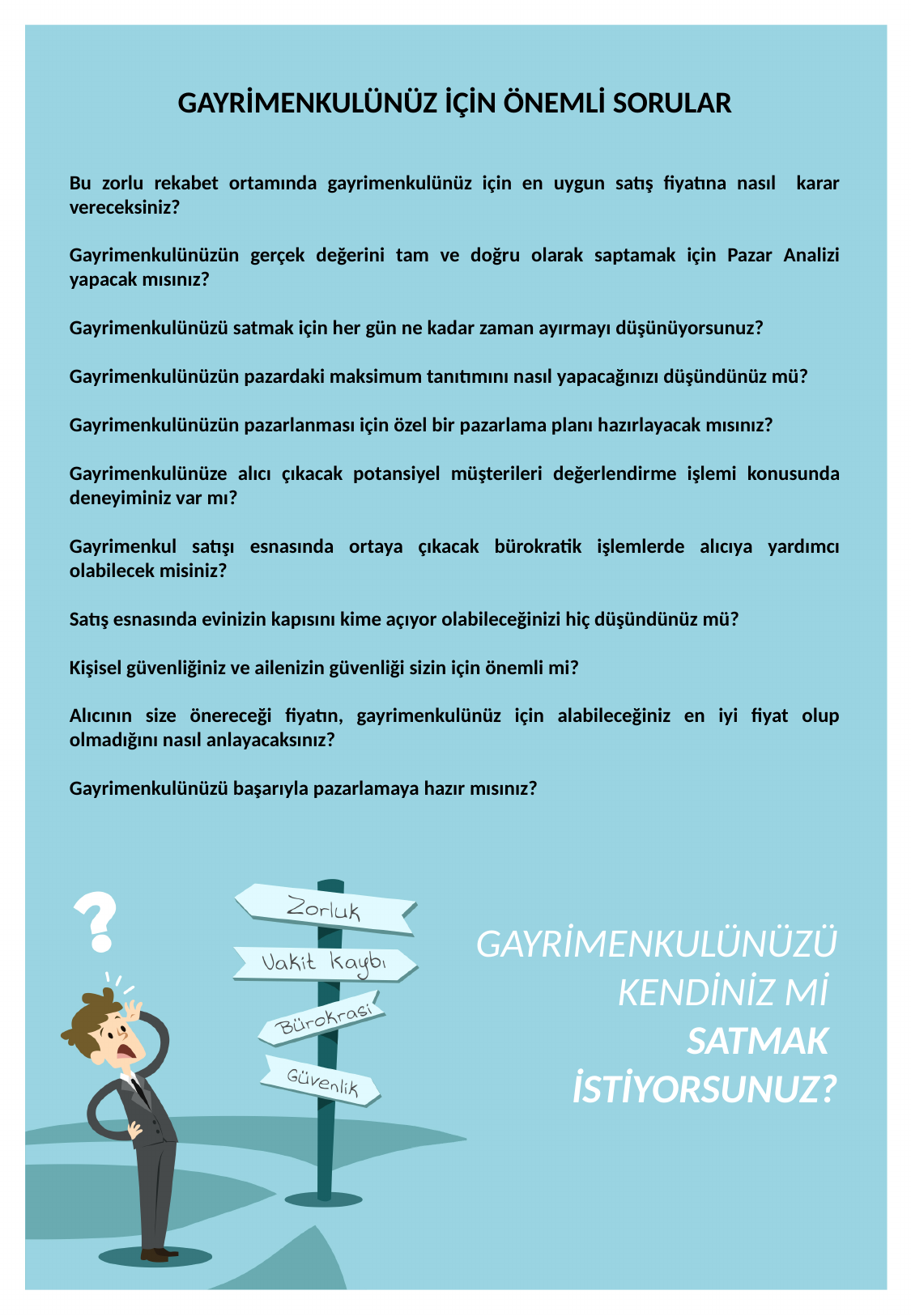

GAYRİMENKULÜNÜZ İÇİN ÖNEMLİ SORULAR
Bu zorlu rekabet ortamında gayrimenkulünüz için en uygun satış fiyatına nasıl  karar vereceksiniz?

Gayrimenkulünüzün gerçek değerini tam ve doğru olarak saptamak için Pazar Analizi yapacak mısınız?

Gayrimenkulünüzü satmak için her gün ne kadar zaman ayırmayı düşünüyorsunuz?

Gayrimenkulünüzün pazardaki maksimum tanıtımını nasıl yapacağınızı düşündünüz mü?

Gayrimenkulünüzün pazarlanması için özel bir pazarlama planı hazırlayacak mısınız?

Gayrimenkulünüze alıcı çıkacak potansiyel müşterileri değerlendirme işlemi konusunda deneyiminiz var mı?

Gayrimenkul satışı esnasında ortaya çıkacak bürokratik işlemlerde alıcıya yardımcı olabilecek misiniz?

Satış esnasında evinizin kapısını kime açıyor olabileceğinizi hiç düşündünüz mü?

Kişisel güvenliğiniz ve ailenizin güvenliği sizin için önemli mi?

Alıcının size önereceği fiyatın, gayrimenkulünüz için alabileceğiniz en iyi fiyat olup olmadığını nasıl anlayacaksınız?

Gayrimenkulünüzü başarıyla pazarlamaya hazır mısınız?
GAYRİMENKULÜNÜZÜ
KENDİNİZ Mİ
SATMAK
İSTİYORSUNUZ?